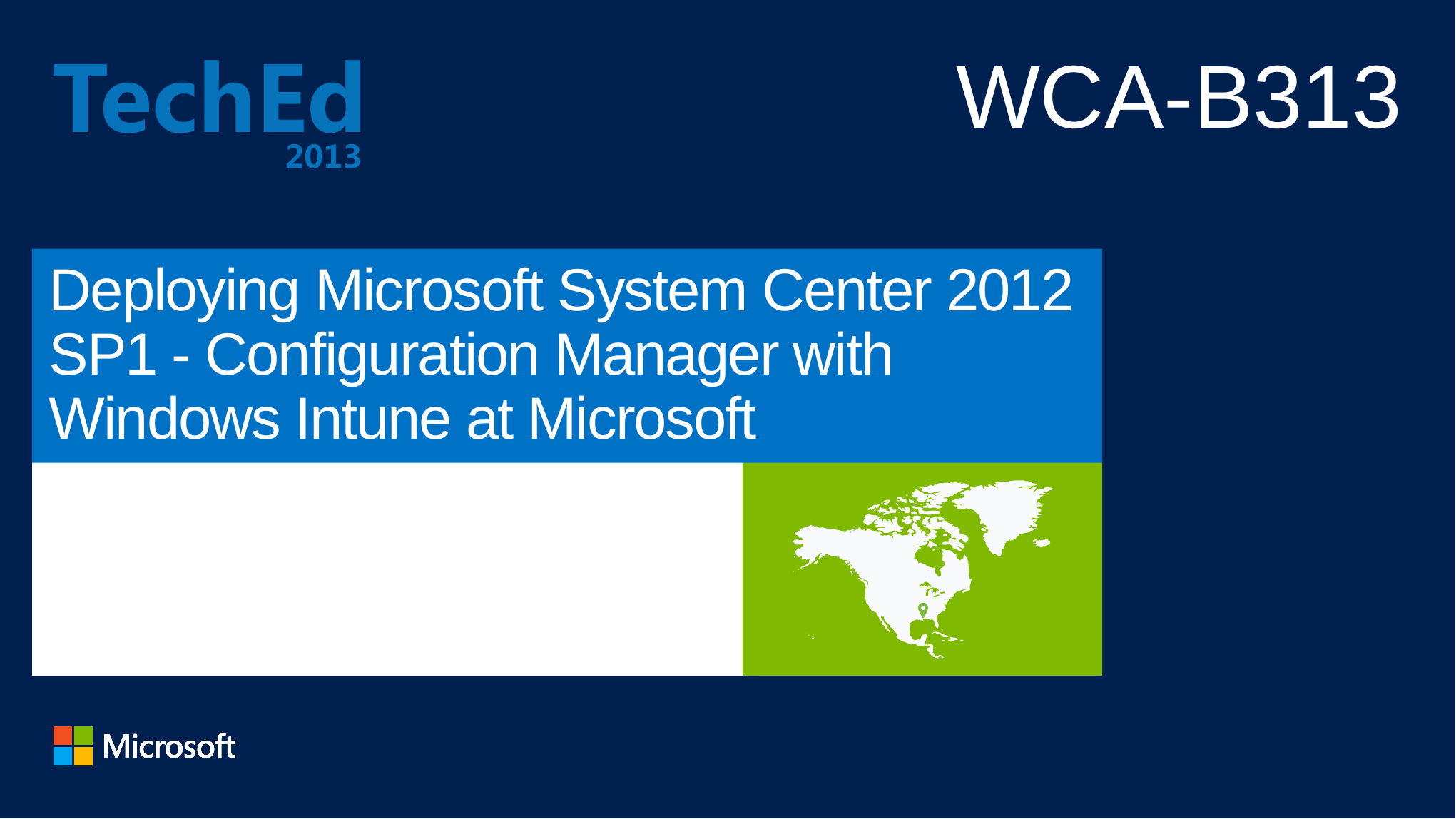

WCA-B313
# Deploying Microsoft System Center 2012 SP1 - Configuration Manager with Windows Intune at Microsoft
Arun Ramakrishnan
Marc Hurley